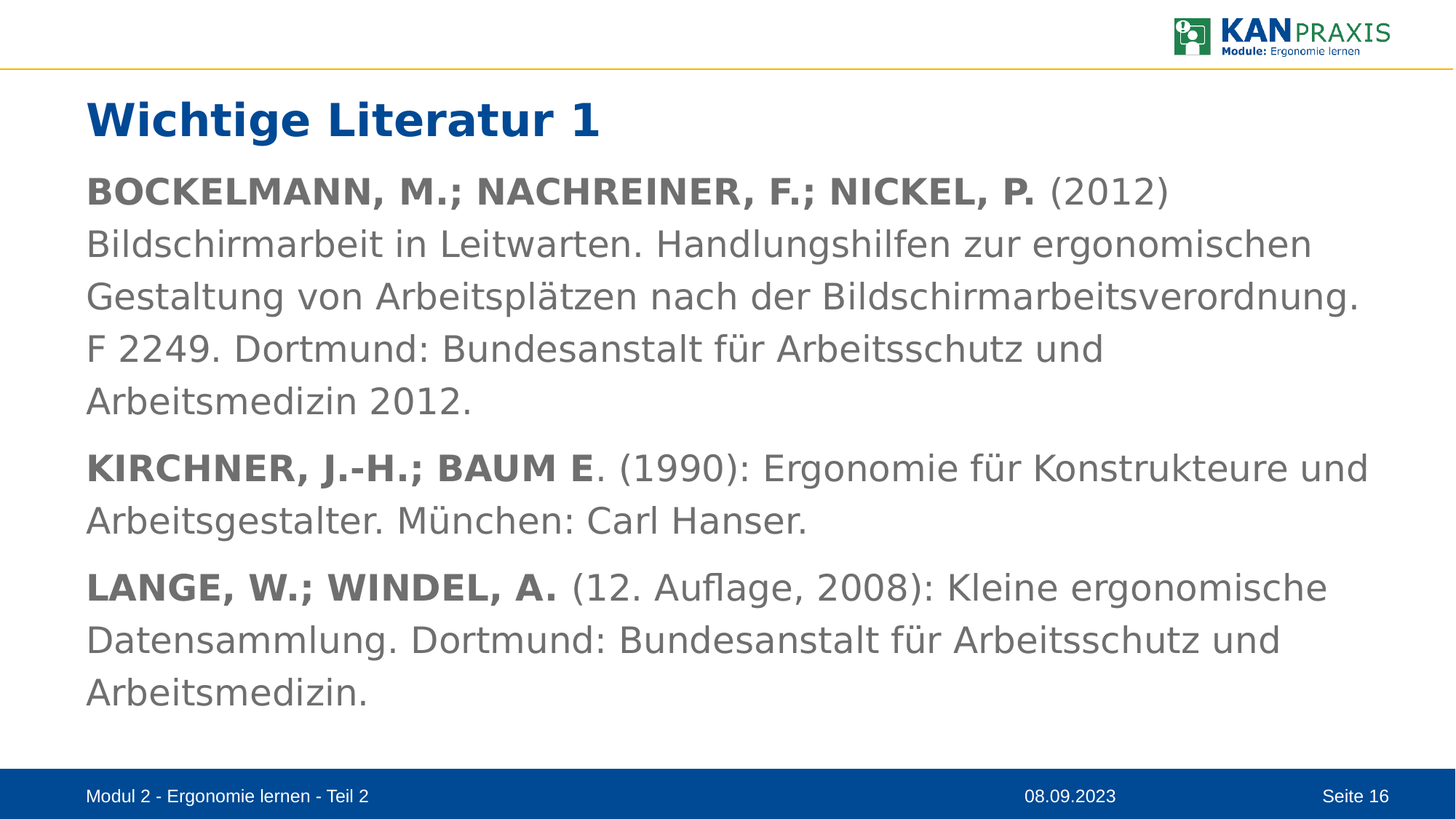

# Wichtige Literatur 1
BOCKELMANN, M.; NACHREINER, F.; NICKEL, P. (2012) Bildschirmarbeit in Leitwarten. Handlungshilfen zur ergonomischen Gestaltung von Arbeitsplätzen nach der Bildschirmarbeitsverordnung. F 2249. Dortmund: Bundesanstalt für Arbeitsschutz und Arbeitsmedizin 2012.
KIRCHNER, J.-H.; BAUM E. (1990): Ergonomie für Konstrukteure und Arbeitsgestalter. München: Carl Hanser.
LANGE, W.; WINDEL, A. (12. Auflage, 2008): Kleine ergonomische Datensammlung. Dortmund: Bundesanstalt für Arbeitsschutz und Arbeitsmedizin.
Modul 2 - Ergonomie lernen - Teil 2
08.09.2023
Seite 16